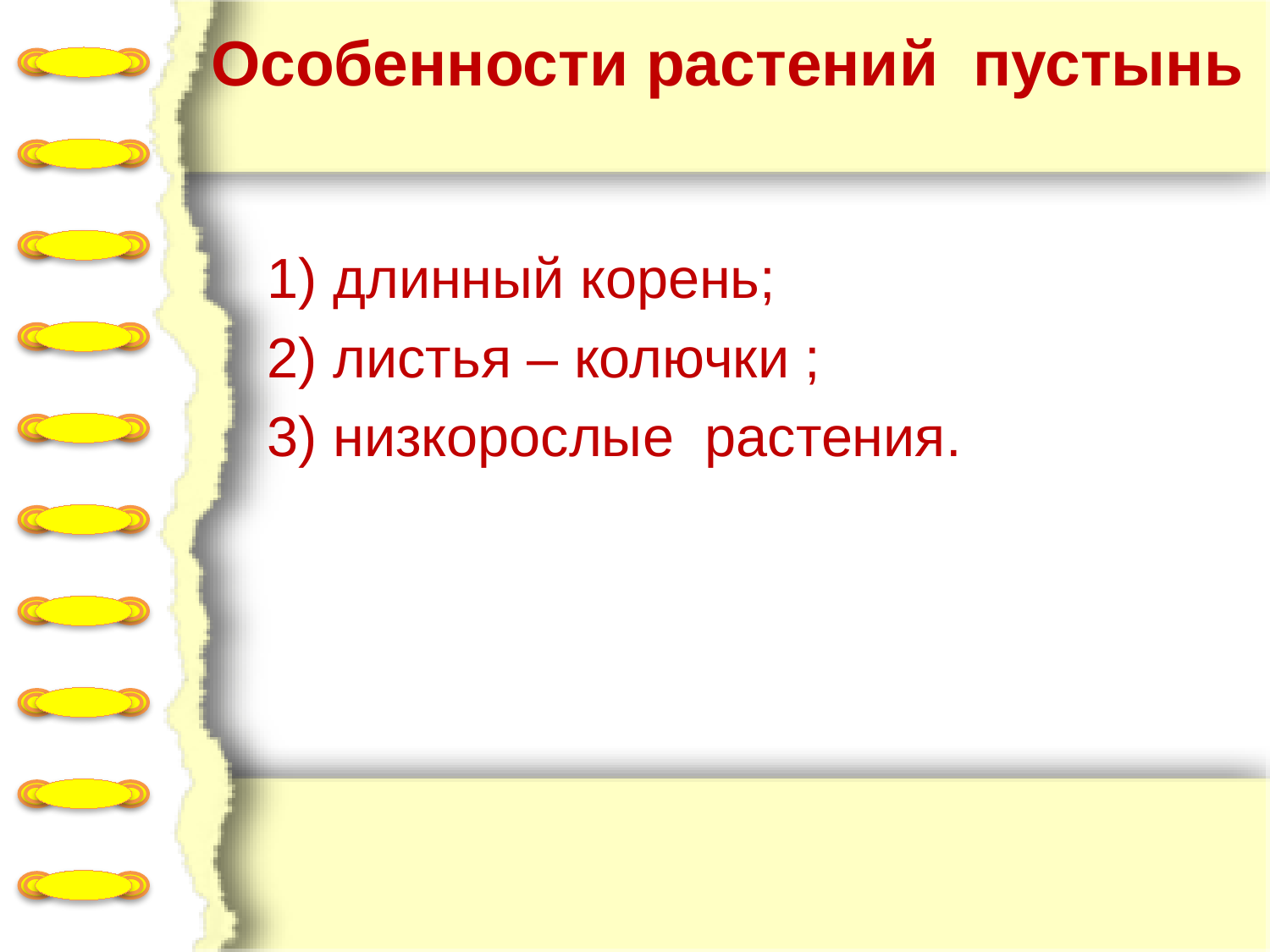

Особенности растений  пустынь
1) длинный корень;
2) листья – колючки ;
3) низкорослые  растения.